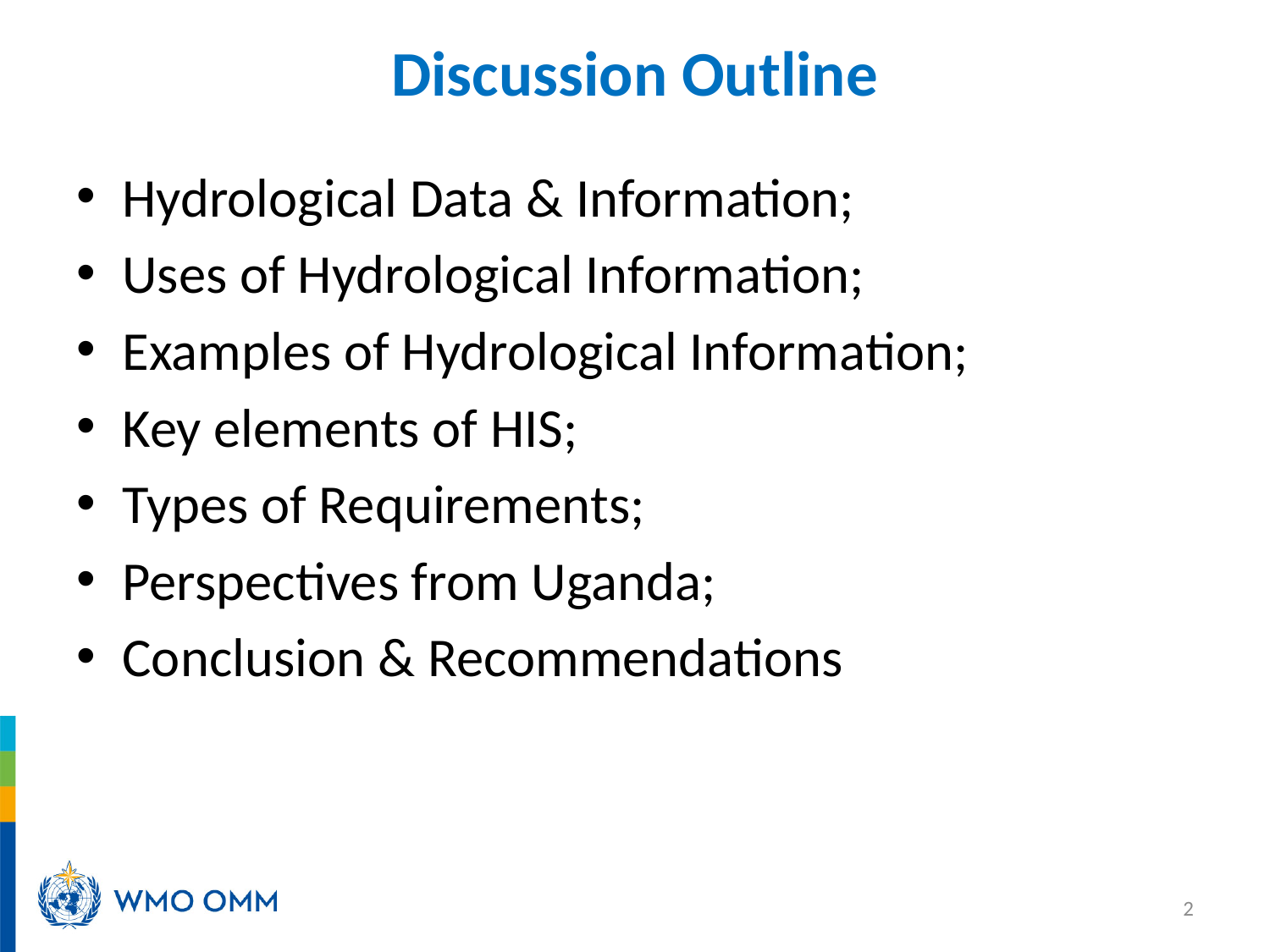

# Discussion Outline
Hydrological Data & Information;
Uses of Hydrological Information;
Examples of Hydrological Information;
Key elements of HIS;
Types of Requirements;
Perspectives from Uganda;
Conclusion & Recommendations

2